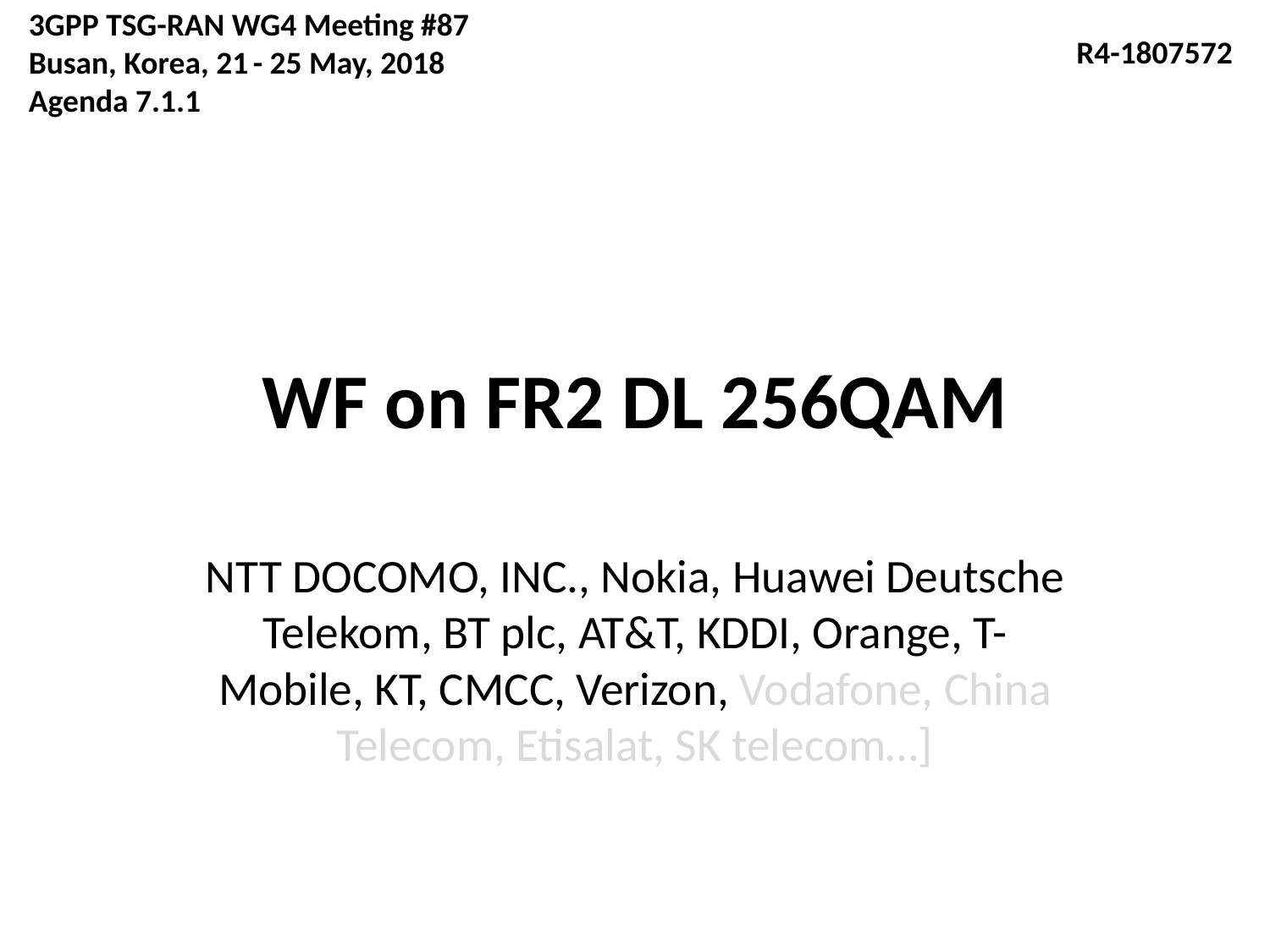

3GPP TSG-RAN WG4 Meeting #87
Busan, Korea, 21 - 25 May, 2018
Agenda 7.1.1
R4-1807572
# WF on FR2 DL 256QAM
NTT DOCOMO, INC., Nokia, Huawei Deutsche Telekom, BT plc, AT&T, KDDI, Orange, T-Mobile, KT, CMCC, Verizon, Vodafone, China Telecom, Etisalat, SK telecom…]